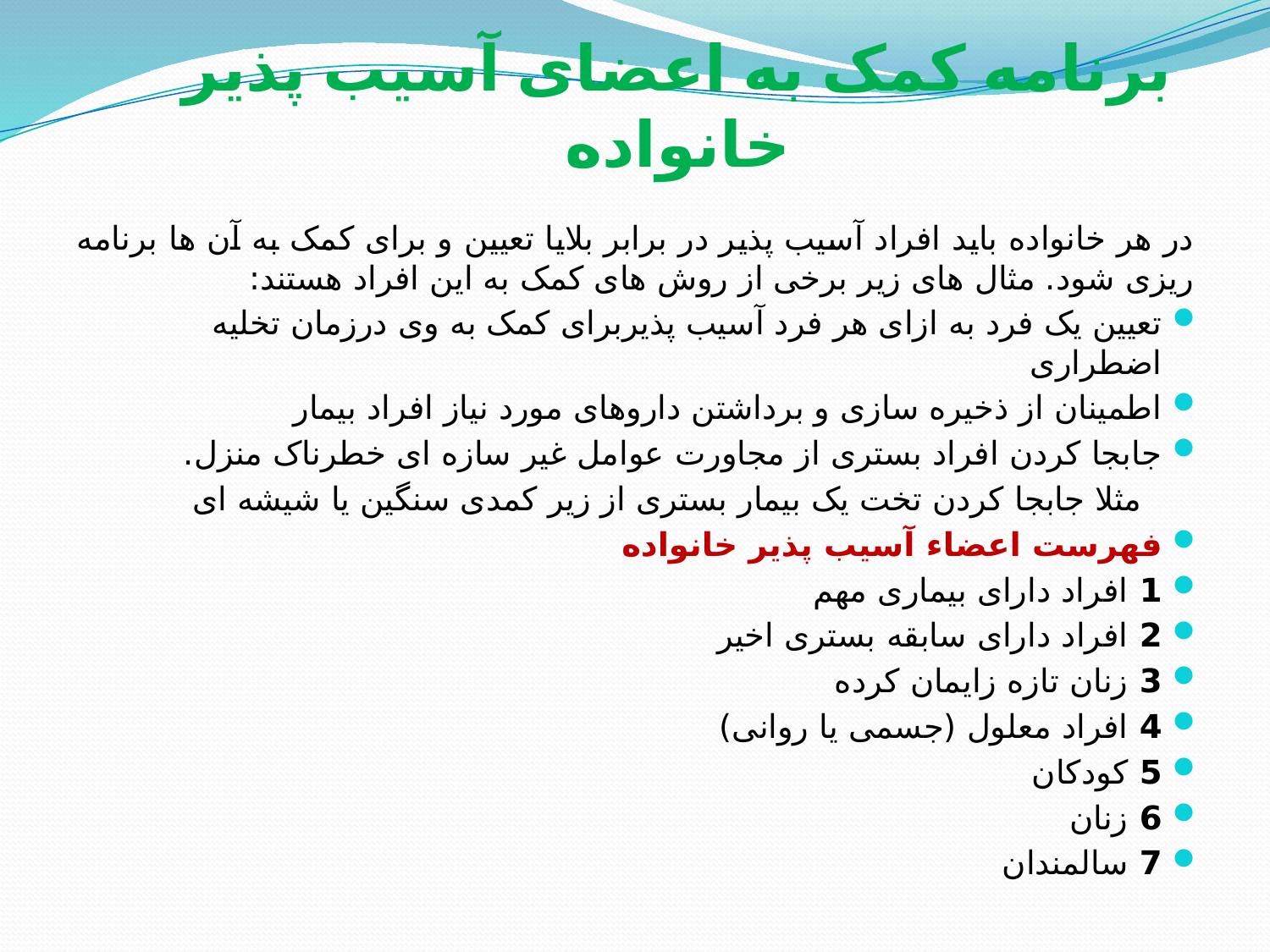

# برنامه کمک به اعضای آسیب پذیر خانواده
در هر خانواده باید افراد آسیب پذیر در برابر بلایا تعیین و برای کمک به آن ها برنامه ریزی شود. مثال های زیر برخی از روش های کمک به این افراد هستند:
تعیین یک فرد به ازای هر فرد آسیب پذیربرای کمک به وی درزمان تخلیه اضطراری
اطمینان از ذخیره سازی و برداشتن داروهای مورد نیاز افراد بیمار
جابجا کردن افراد بستری از مجاورت عوامل غیر سازه ای خطرناک منزل.
     مثلا جابجا کردن تخت یک بیمار بستری از زیر کمدی سنگین یا شیشه ای
فهرست اعضاء آسیب پذیر خانواده
1 افراد دارای بیماری مهم
2 افراد دارای سابقه بستری اخیر
3 زنان تازه زایمان کرده
4 افراد معلول (جسمی یا روانی)
5 کودکان
6 زنان
7 سالمندان